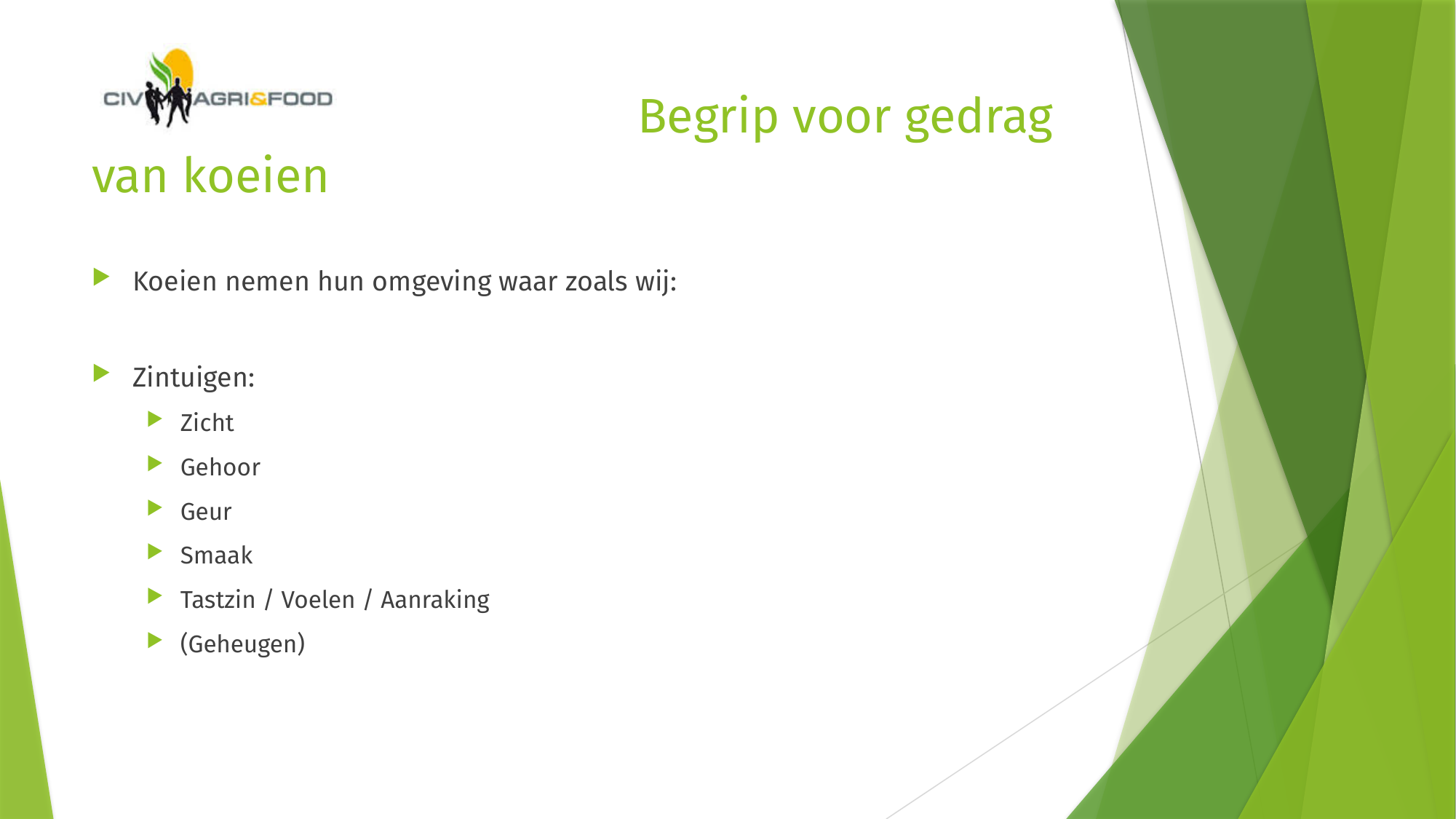

# Begrip voor gedrag van koeien
Koeien nemen hun omgeving waar zoals wij:

Zintuigen:
Zicht
Gehoor
Geur
Smaak
Tastzin / Voelen / Aanraking
(Geheugen)